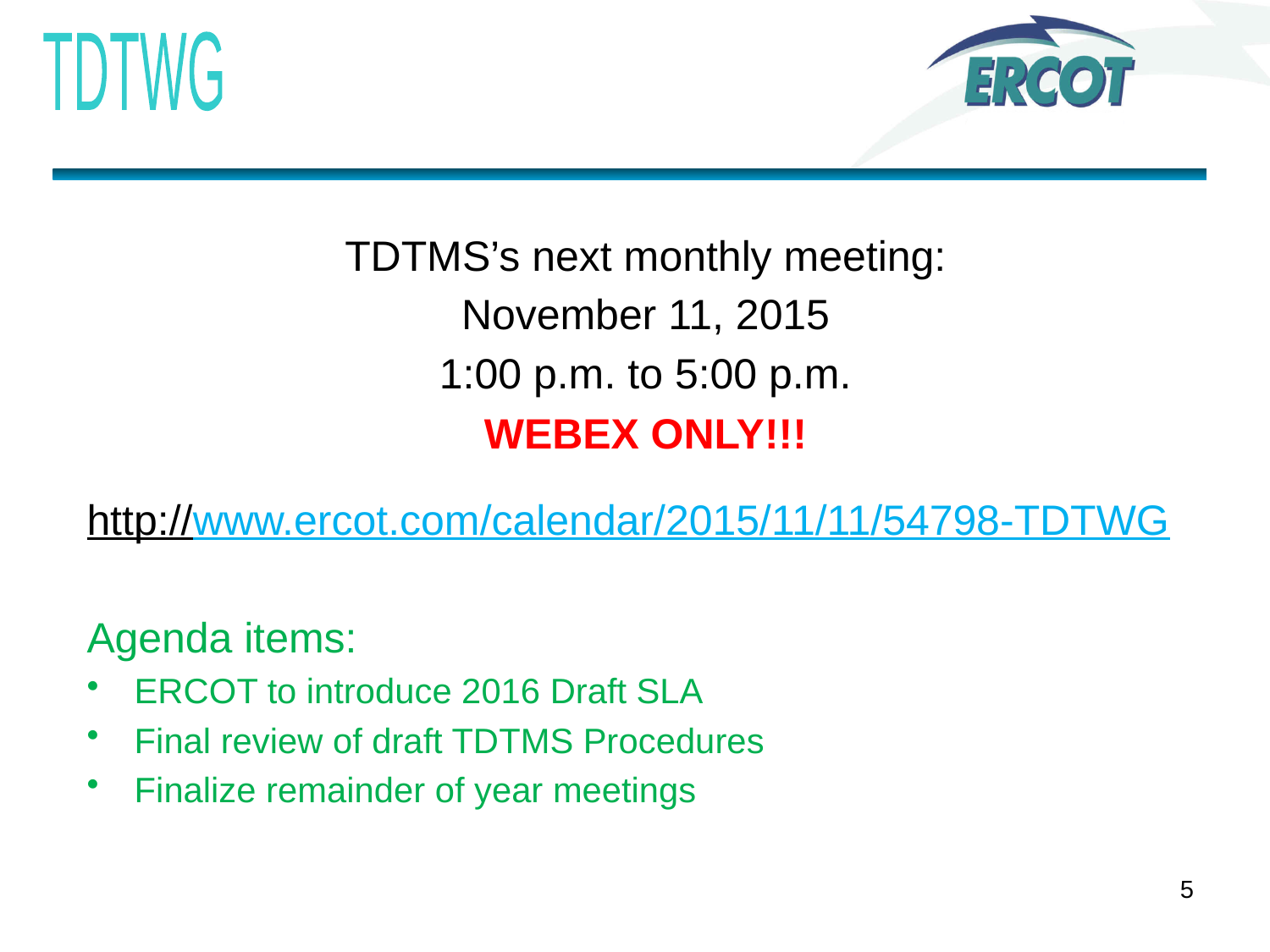

TDTMS’s next monthly meeting:
November 11, 2015
1:00 p.m. to 5:00 p.m.
WEBEX ONLY!!!

http://www.ercot.com/calendar/2015/11/11/54798-TDTWG

Agenda items:
ERCOT to introduce 2016 Draft SLA
Final review of draft TDTMS Procedures
Finalize remainder of year meetings

.

5